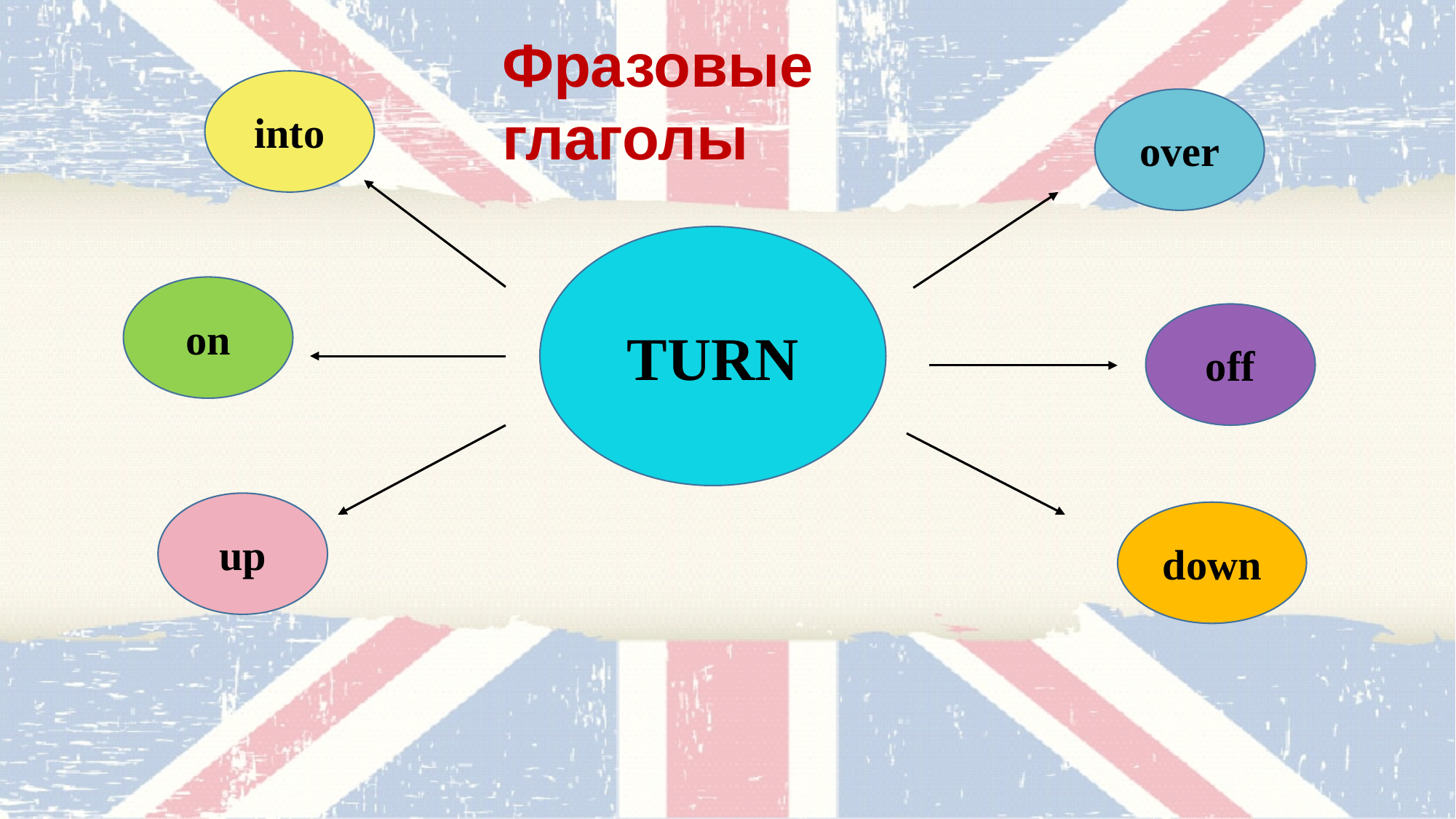

Фразовые глаголы
into
over
TURN
on
off
up
down